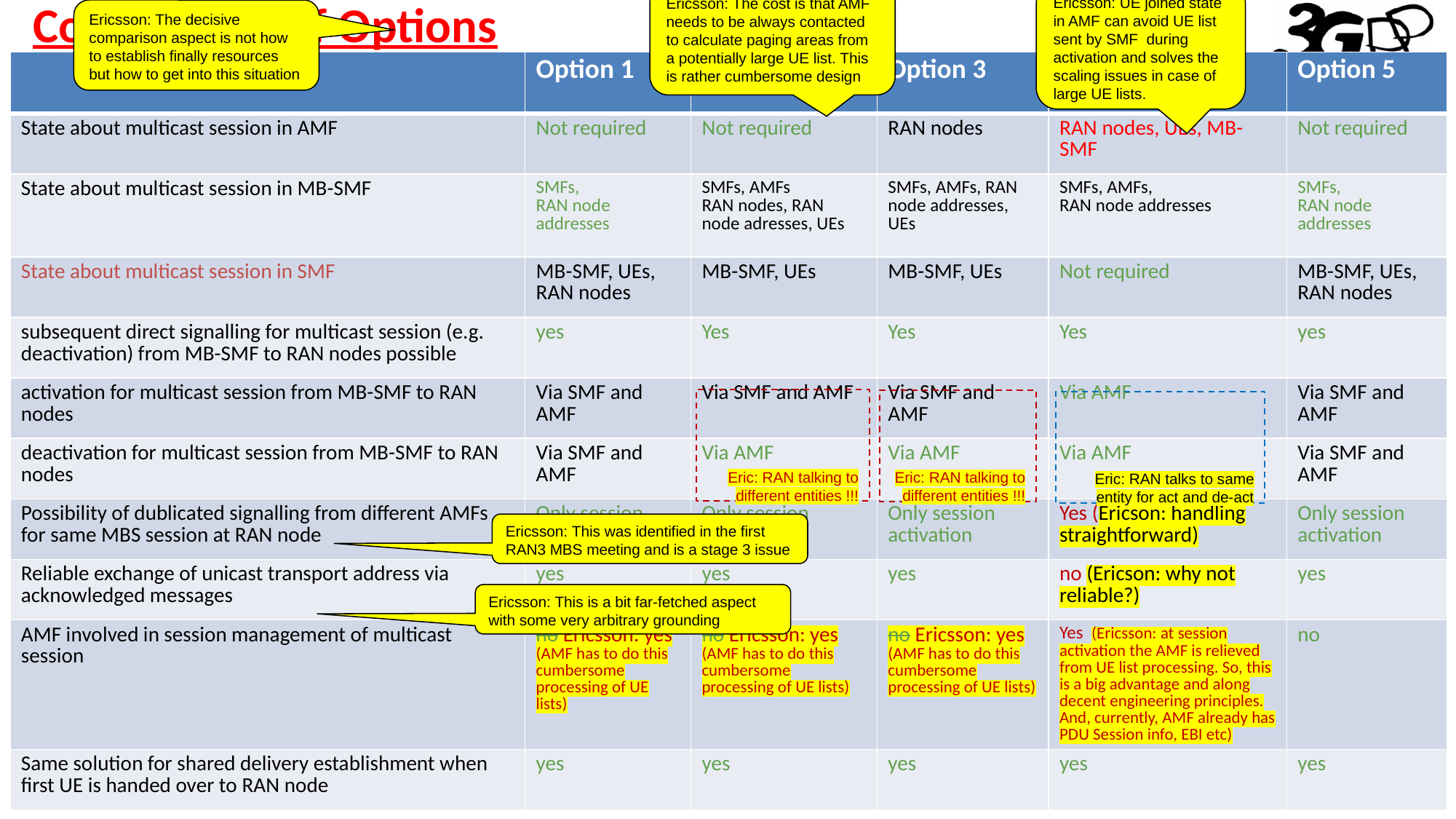

Ericsson: The decisive comparison aspect is not how to establish finally resources but how to get into this situation
Ericsson: UE joined state in AMF can avoid UE list sent by SMF  during activation and solves the scaling issues in case of large UE lists.
Ericsson: The cost is that AMF needs to be always contacted to calculate paging areas from a potentially large UE list. This is rather cumbersome design
# Comparison of Options
|  | Option 1 | Option 2 | Option 3 | Option 4 | Option 5 |
| --- | --- | --- | --- | --- | --- |
| State about multicast session in AMF | Not required | Not required | RAN nodes | RAN nodes, UEs, MB-SMF | Not required |
| State about multicast session in MB-SMF | SMFs, RAN node addresses | SMFs, AMFs RAN nodes, RAN node adresses, UEs | SMFs, AMFs, RAN node addresses, UEs | SMFs, AMFs, RAN node addresses | SMFs, RAN node addresses |
| State about multicast session in SMF | MB-SMF, UEs, RAN nodes | MB-SMF, UEs | MB-SMF, UEs | Not required | MB-SMF, UEs, RAN nodes |
| subsequent direct signalling for multicast session (e.g. deactivation) from MB-SMF to RAN nodes possible | yes | Yes | Yes | Yes | yes |
| activation for multicast session from MB-SMF to RAN nodes | Via SMF and AMF | Via SMF and AMF | Via SMF and AMF | Via AMF | Via SMF and AMF |
| deactivation for multicast session from MB-SMF to RAN nodes | Via SMF and AMF | Via AMF | Via AMF | Via AMF | Via SMF and AMF |
| Possibility of dublicated signalling from different AMFs for same MBS session at RAN node | Only session activation | Only session activation | Only session activation | Yes (Ericson: handling straightforward) | Only session activation |
| Reliable exchange of unicast transport address via acknowledged messages | yes | yes | yes | no (Ericson: why not reliable?) | yes |
| AMF involved in session management of multicast session | no Ericsson: yes (AMF has to do this cumbersome processing of UE lists) | no Ericsson: yes (AMF has to do this cumbersome processing of UE lists) | no Ericsson: yes (AMF has to do this cumbersome processing of UE lists) | Yes (Ericsson: at session activation the AMF is relieved from UE list processing. So, this is a big advantage and along decent engineering principles. And, currently, AMF already has PDU Session info, EBI etc) | no |
| Same solution for shared delivery establishment when first UE is handed over to RAN node | yes | yes | yes | yes | yes |

Eric: RAN talking to different entities !!!

Eric: RAN talking to different entities !!!

Eric: RAN talks to same entity for act and de-act
Ericsson: This was identified in the first RAN3 MBS meeting and is a stage 3 issue
Ericsson: This is a bit far-fetched aspect with some very arbitrary grounding